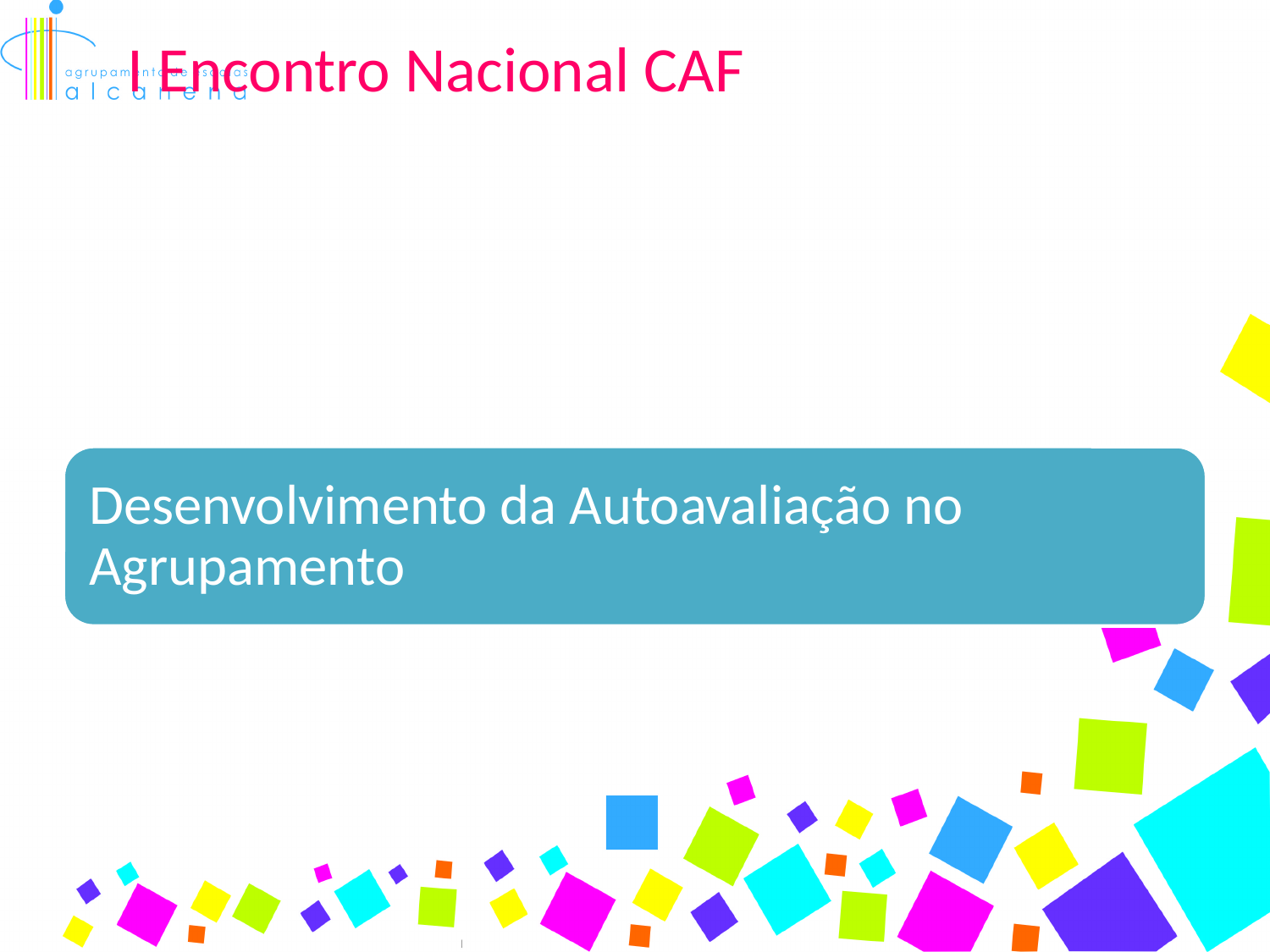

# I Encontro Nacional CAF
Desenvolvimento da Autoavaliação no Agrupamento